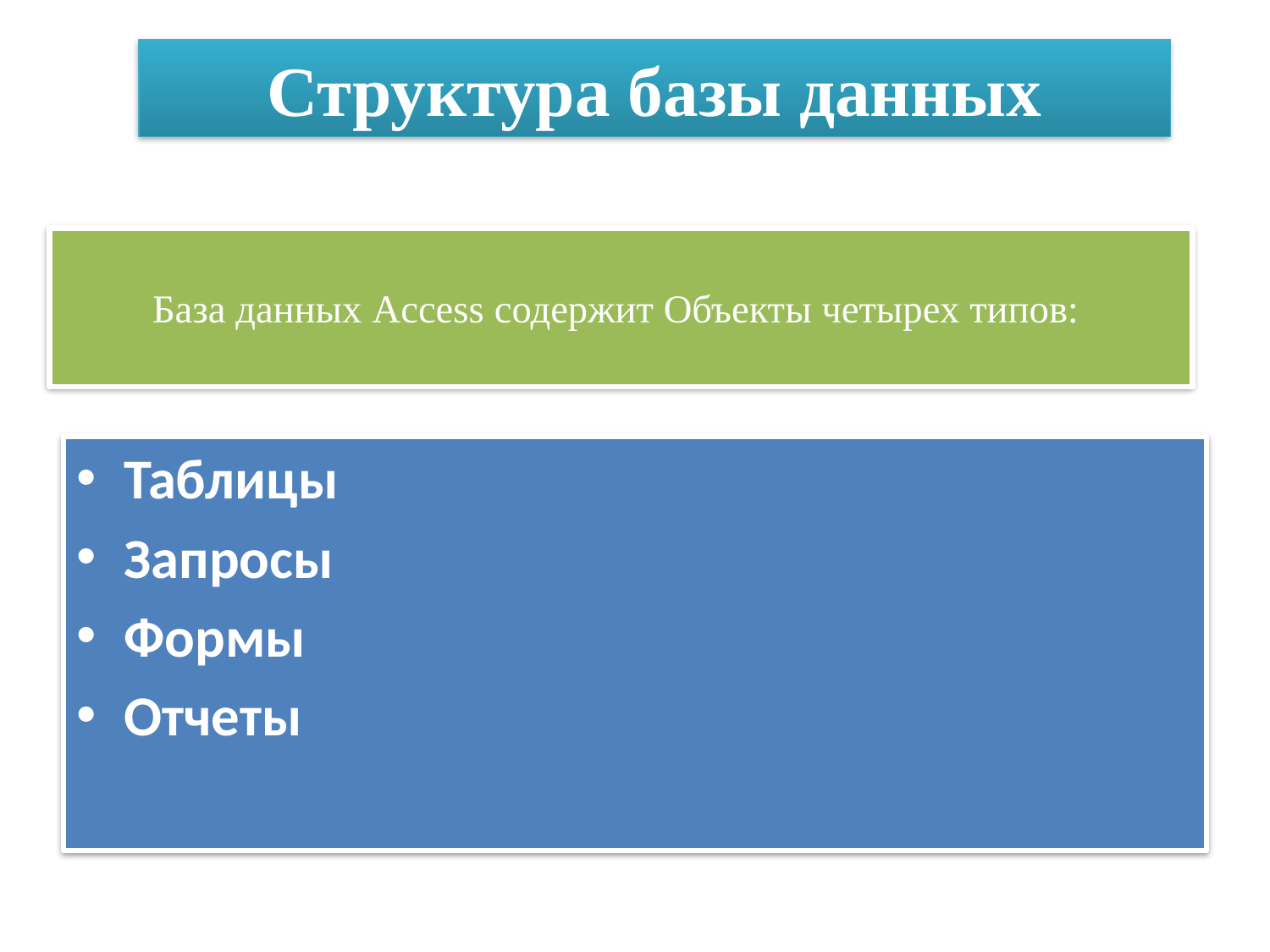

Структура базы данных
# База данных Access содержит Объекты четырех типов:
Таблицы
Запросы
Формы
Отчеты